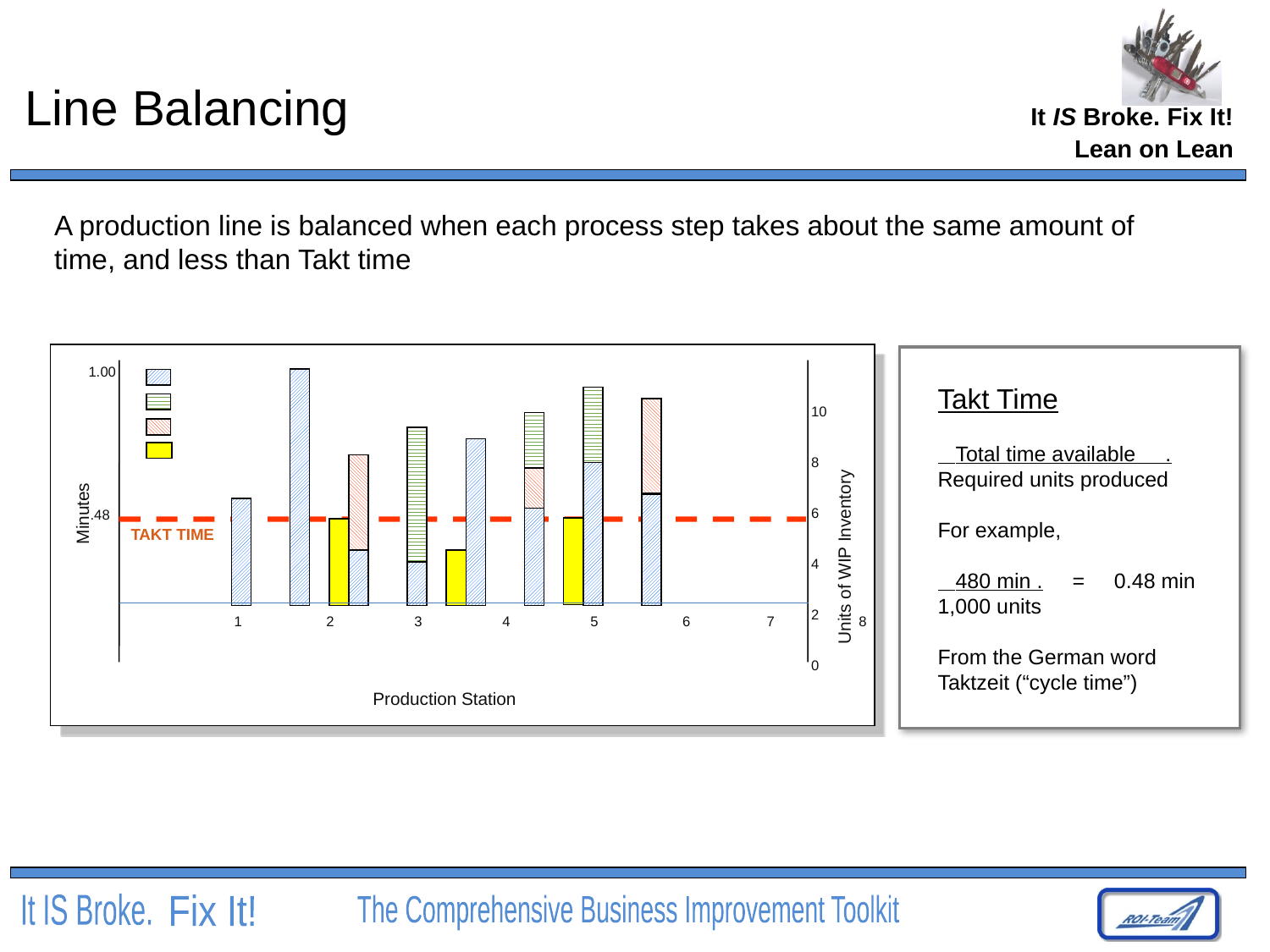

# Line Balancing
Lean on Lean
A production line is balanced when each process step takes about the same amount of time, and less than Takt time

1.00

1                     2                    3                    4                    5                     6                   7                     8

10

8

6

4

2

0

Units of WIP Inventory
Minutes
.48

TAKT TIME
Production Station
Takt Time

   Total time available     .
Required units produced

For example,

   480 min .     =     0.48 min
1,000 units

From the German word Taktzeit (“cycle time”)